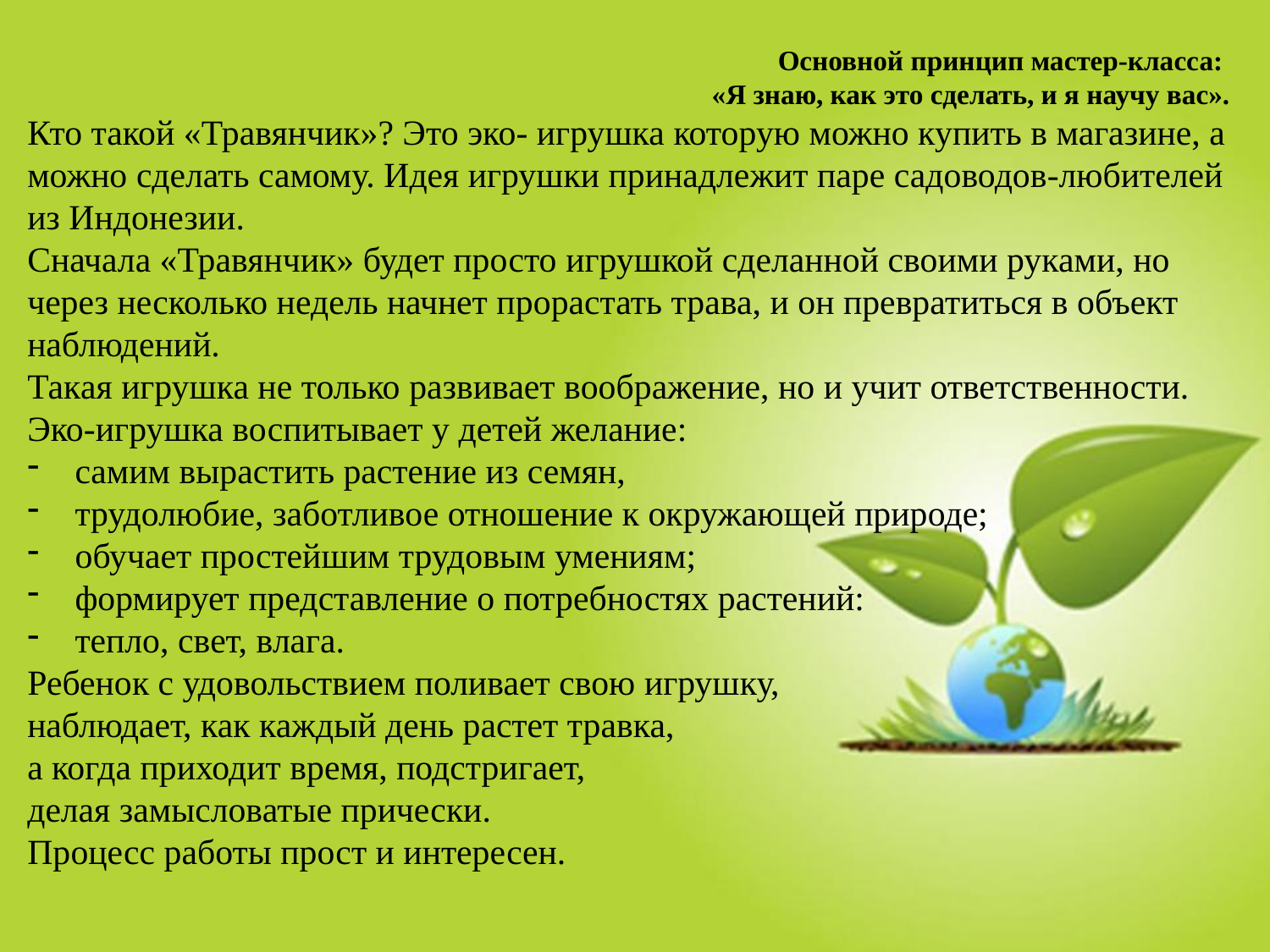

Основной принцип мастер-класса:
«Я знаю, как это сделать, и я научу вас».
Кто такой «Травянчик»? Это эко- игрушка которую можно купить в магазине, а можно сделать самому. Идея игрушки принадлежит паре садоводов-любителей из Индонезии.
Сначала «Травянчик» будет просто игрушкой сделанной своими руками, но через несколько недель начнет прорастать трава, и он превратиться в объект наблюдений.
Такая игрушка не только развивает воображение, но и учит ответственности.
Эко-игрушка воспитывает у детей желание:
самим вырастить растение из семян,
трудолюбие, заботливое отношение к окружающей природе;
обучает простейшим трудовым умениям;
формирует представление о потребностях растений:
тепло, свет, влага.
Ребенок с удовольствием поливает свою игрушку,
наблюдает, как каждый день растет травка,
а когда приходит время, подстригает,
делая замысловатые прически.
Процесс работы прост и интересен.